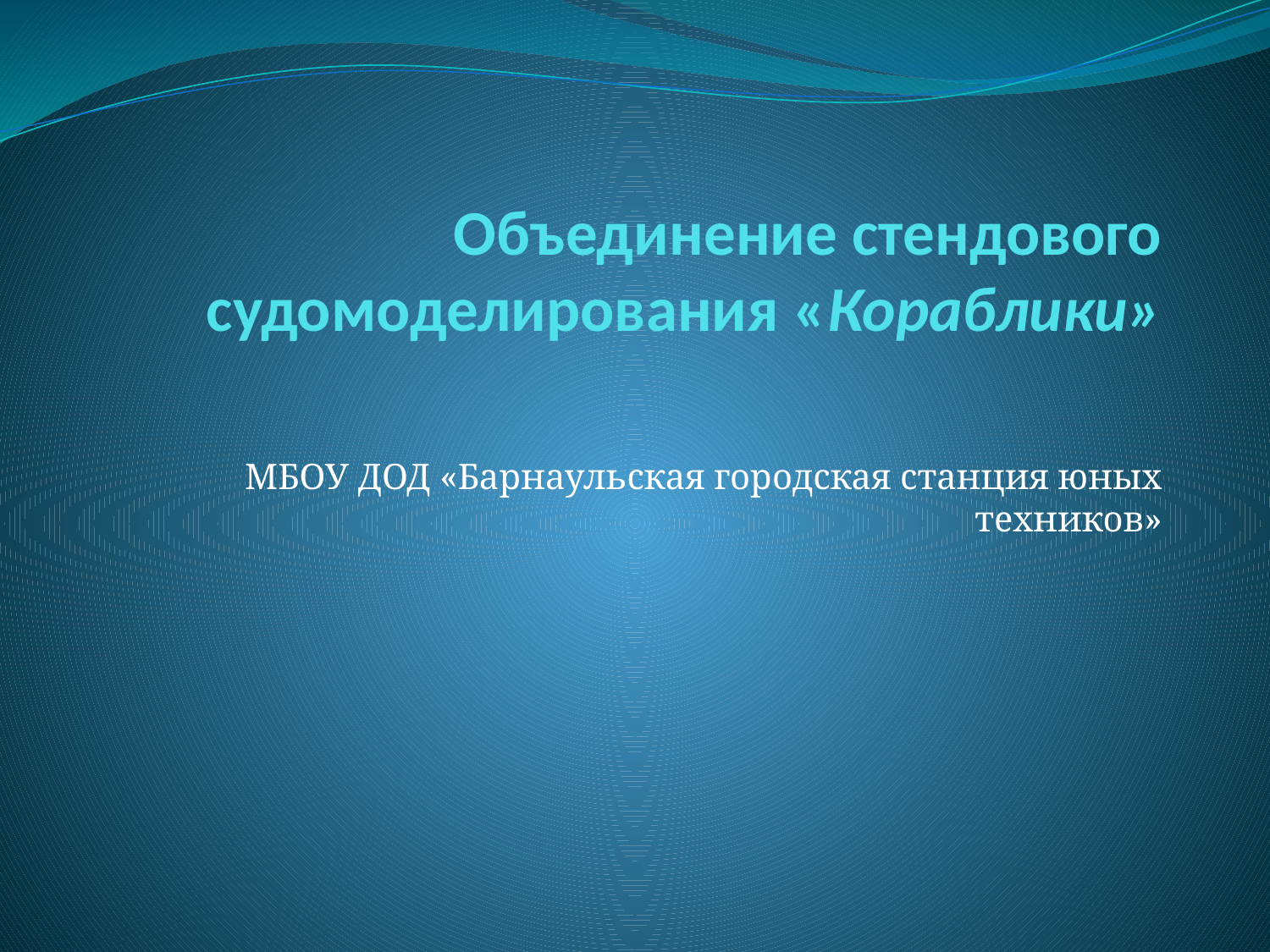

# Объединение стендового судомоделирования «Кораблики»
МБОУ ДОД «Барнаульская городская станция юных техников»